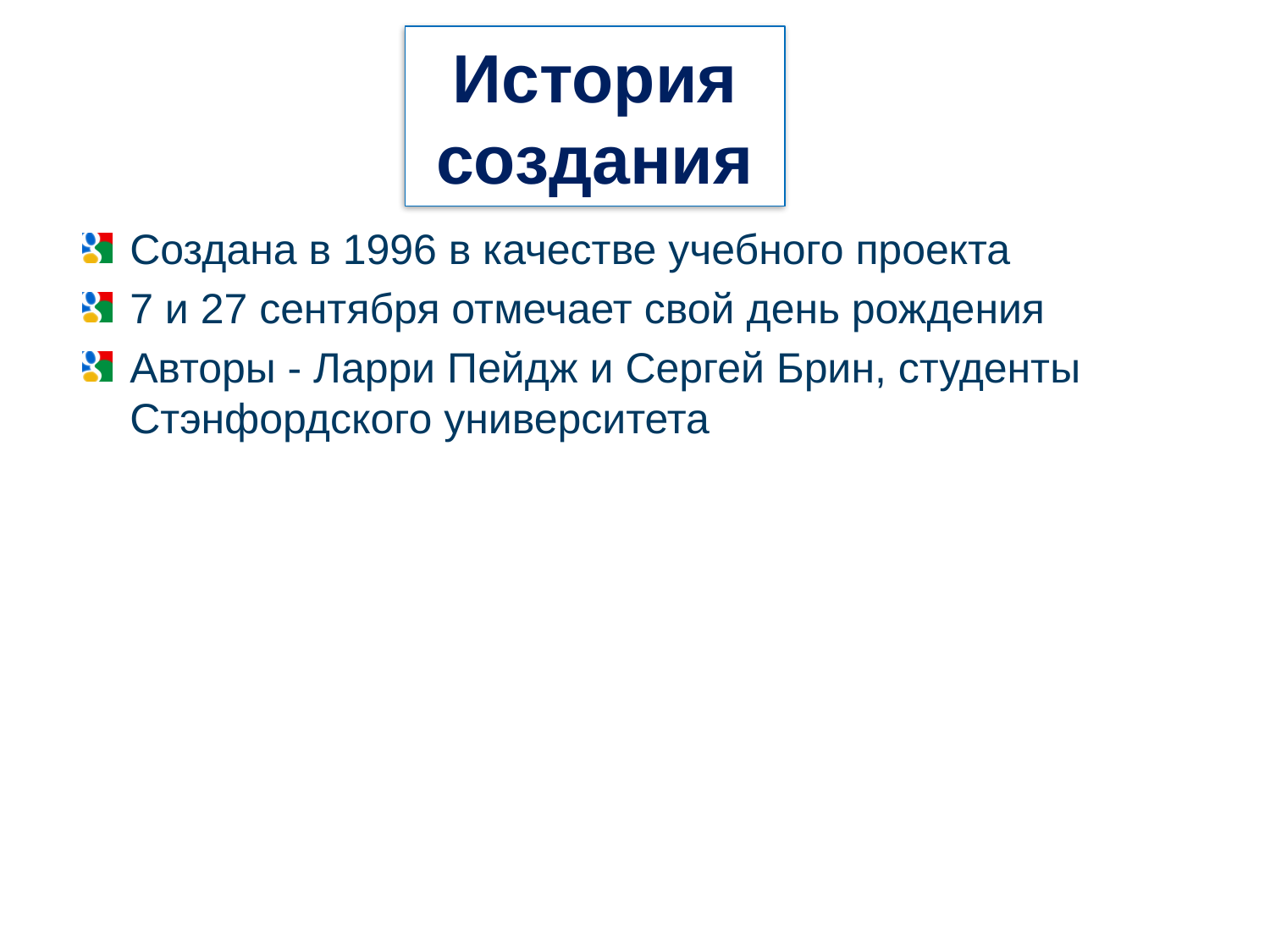

# История создания
Создана в 1996 в качестве учебного проекта
7 и 27 сентября отмечает свой день рождения
Авторы - Ларри Пейдж и Сергей Брин, студенты Стэнфордского университета